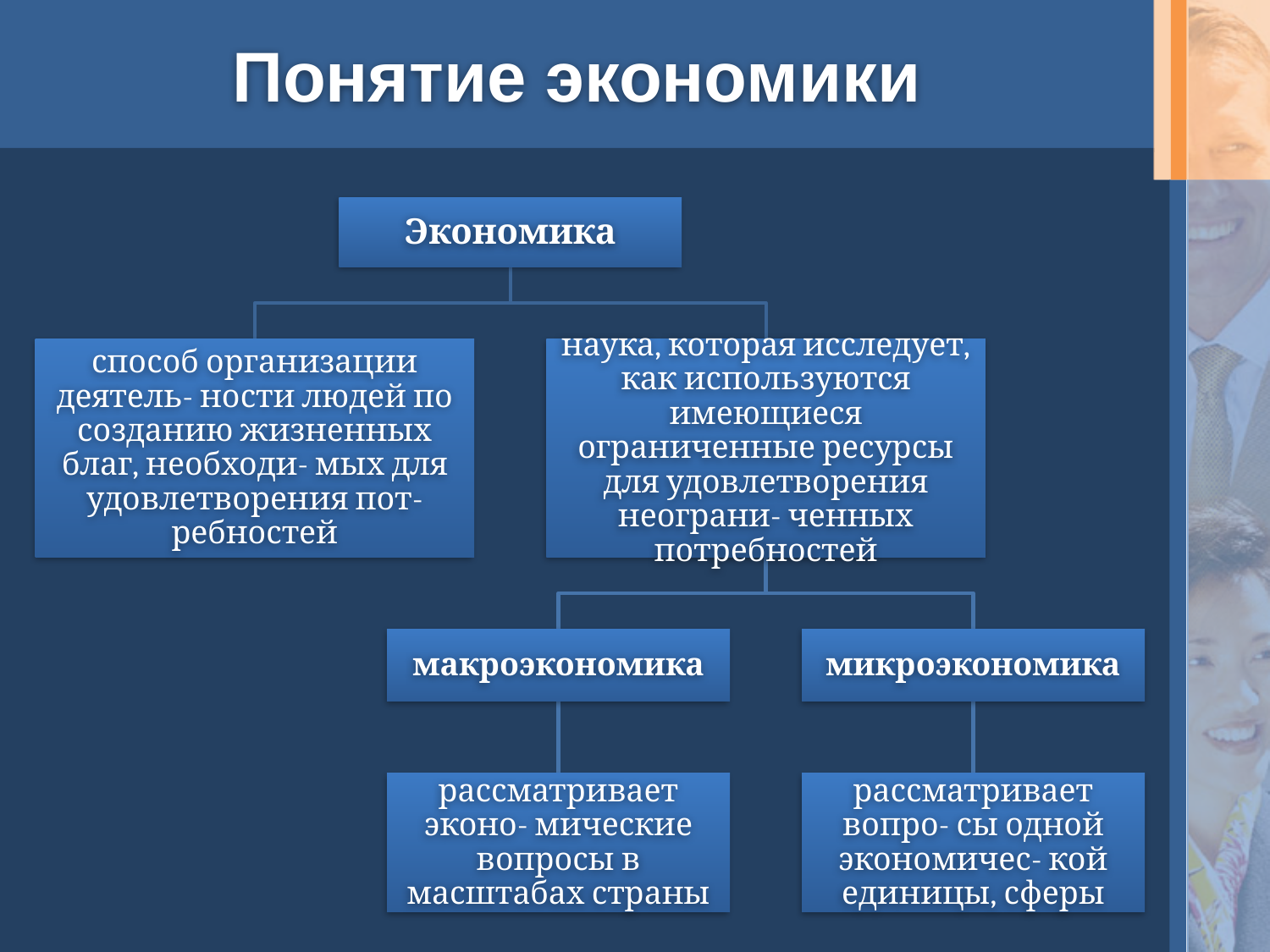

# Понятие экономики

Экономика

способ организации деятель- ности людей по созданию жизненных благ, необходи- мых для удовлетворения пот- ребностей

наука, которая исследует, как используются имеющиеся ограниченные ресурсы для удовлетворения неограни- ченных потребностей

макроэкономика

микроэкономика

рассматривает эконо- мические вопросы в масштабах страны

рассматривает вопро- сы одной экономичес- кой единицы, сферы